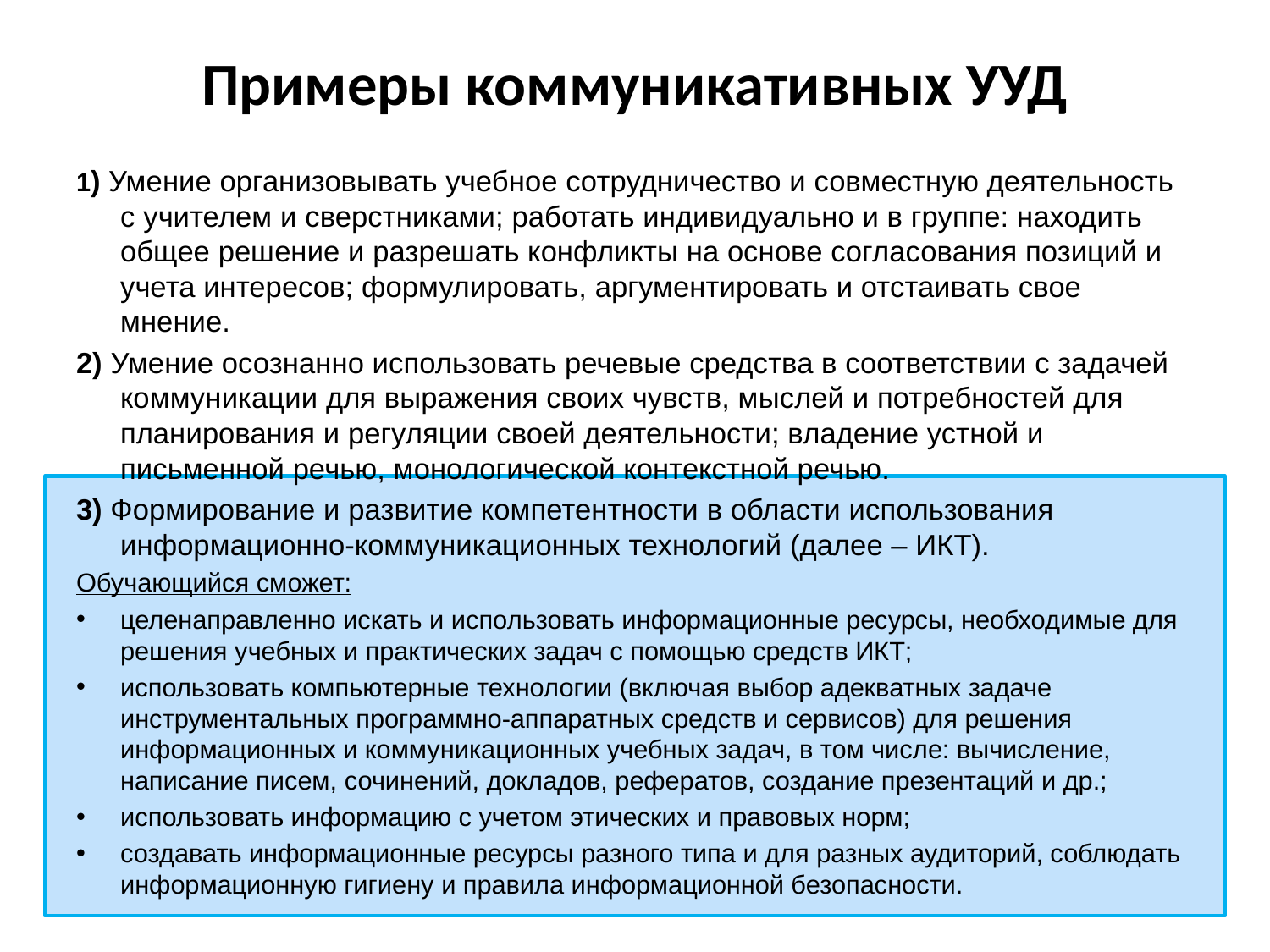

# Примеры коммуникативных УУД
1) Умение организовывать учебное сотрудничество и совместную деятельность с учителем и сверстниками; работать индивидуально и в группе: находить общее решение и разрешать конфликты на основе согласования позиций и учета интересов; формулировать, аргументировать и отстаивать свое мнение.
2) Умение осознанно использовать речевые средства в соответствии с задачей коммуникации для выражения своих чувств, мыслей и потребностей для планирования и регуляции своей деятельности; владение устной и письменной речью, монологической контекстной речью.
3) Формирование и развитие компетентности в области использования информационно-коммуникационных технологий (далее – ИКТ).
Обучающийся сможет:
целенаправленно искать и использовать информационные ресурсы, необходимые для решения учебных и практических задач с помощью средств ИКТ;
использовать компьютерные технологии (включая выбор адекватных задаче инструментальных программно-аппаратных средств и сервисов) для решения информационных и коммуникационных учебных задач, в том числе: вычисление, написание писем, сочинений, докладов, рефератов, создание презентаций и др.;
использовать информацию с учетом этических и правовых норм;
создавать информационные ресурсы разного типа и для разных аудиторий, соблюдать информационную гигиену и правила информационной безопасности.